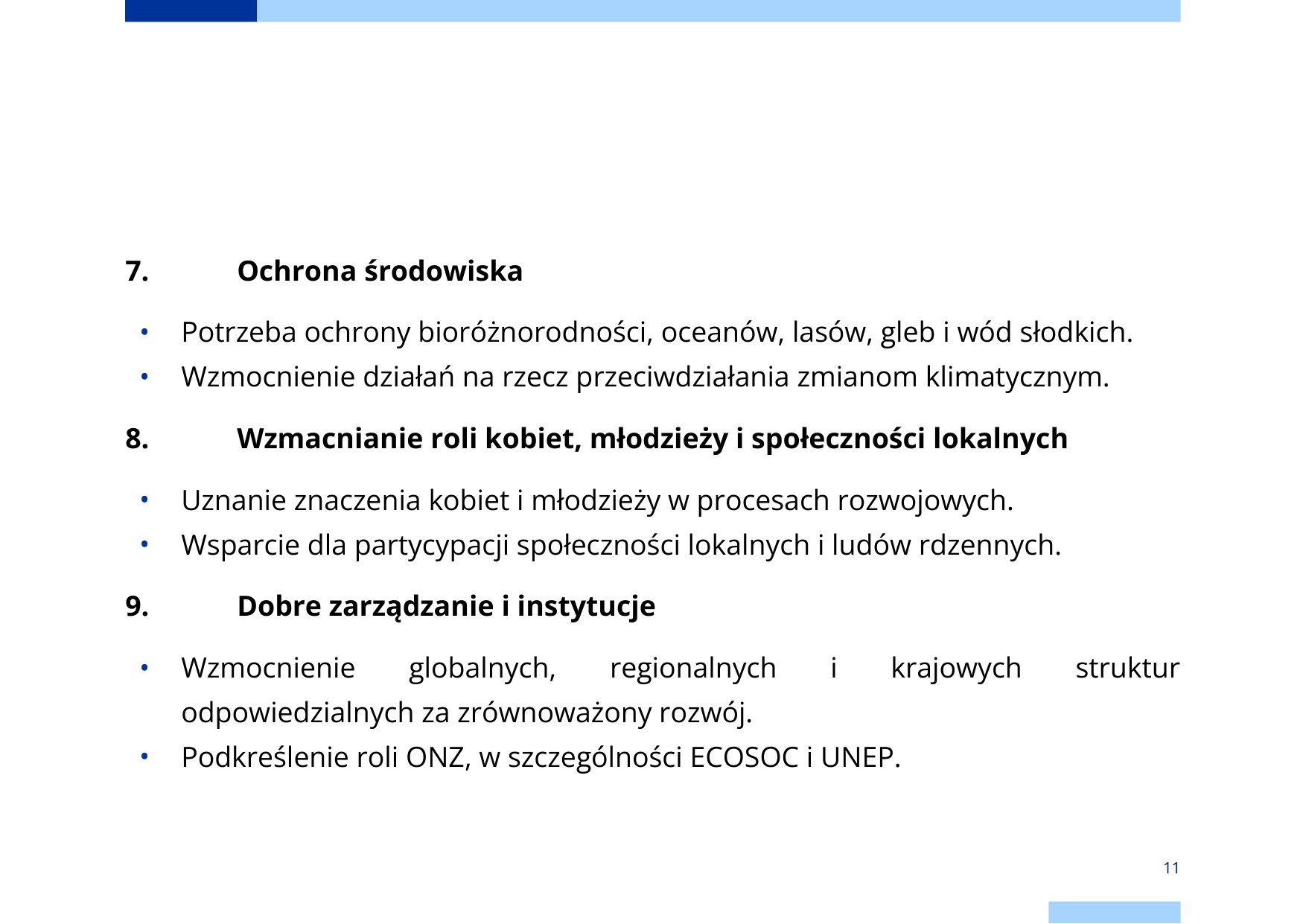

#
7.	Ochrona środowiska
Potrzeba ochrony bioróżnorodności, oceanów, lasów, gleb i wód słodkich.
Wzmocnienie działań na rzecz przeciwdziałania zmianom klimatycznym.
8.	Wzmacnianie roli kobiet, młodzieży i społeczności lokalnych
Uznanie znaczenia kobiet i młodzieży w procesach rozwojowych.
Wsparcie dla partycypacji społeczności lokalnych i ludów rdzennych.
9.	Dobre zarządzanie i instytucje
Wzmocnienie globalnych, regionalnych i krajowych struktur odpowiedzialnych za zrównoważony rozwój.
Podkreślenie roli ONZ, w szczególności ECOSOC i UNEP.
11